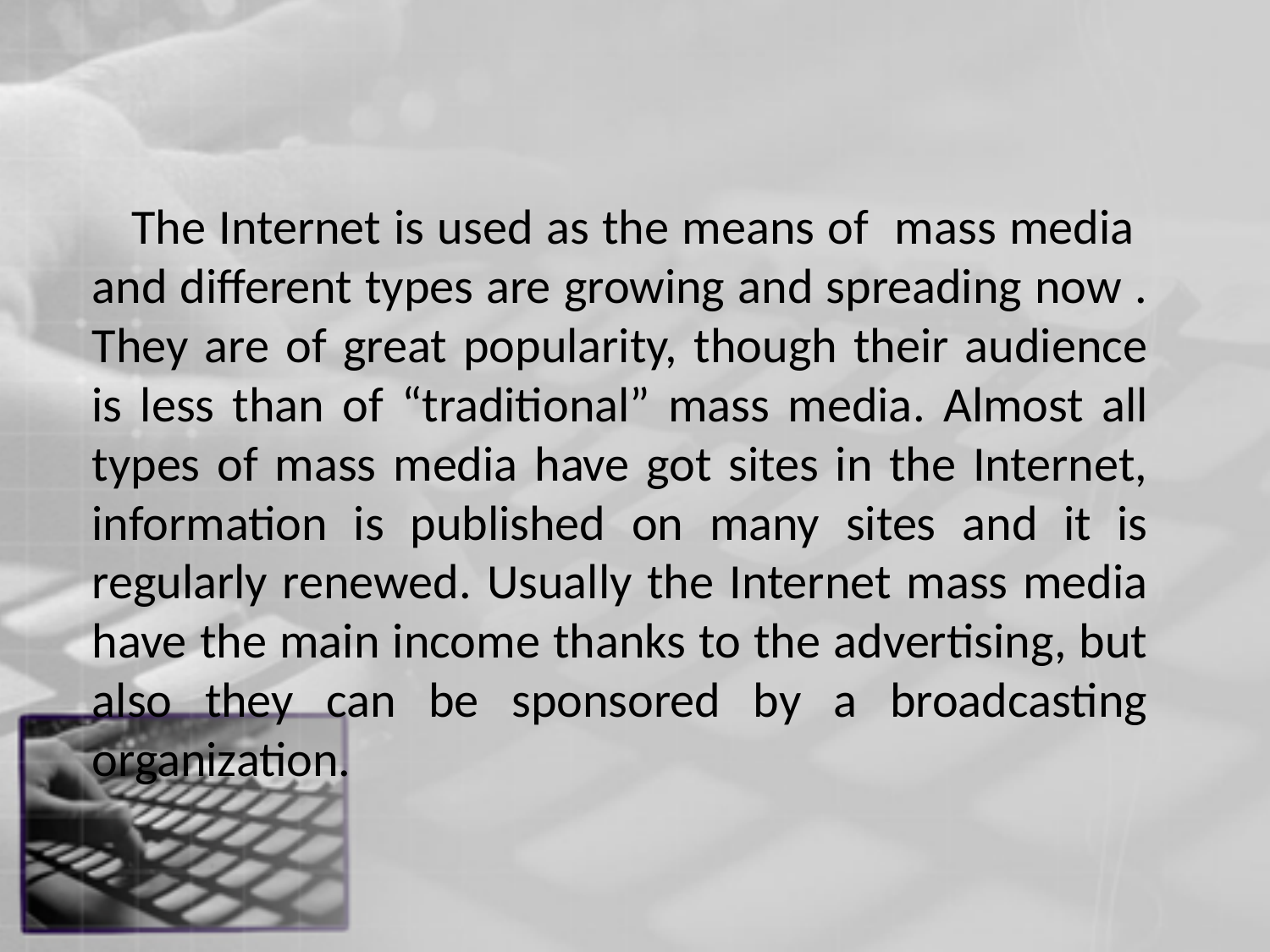

The Internet is used as the means of  mass media  and different types are growing and spreading now . They are of great popularity, though their audience is less than of “traditional” mass media. Almost all types of mass media have got sites in the Internet, information is published on many sites and it is regularly renewed. Usually the Internet mass media have the main income thanks to the advertising, but also they can be sponsored by a broadcasting organization.